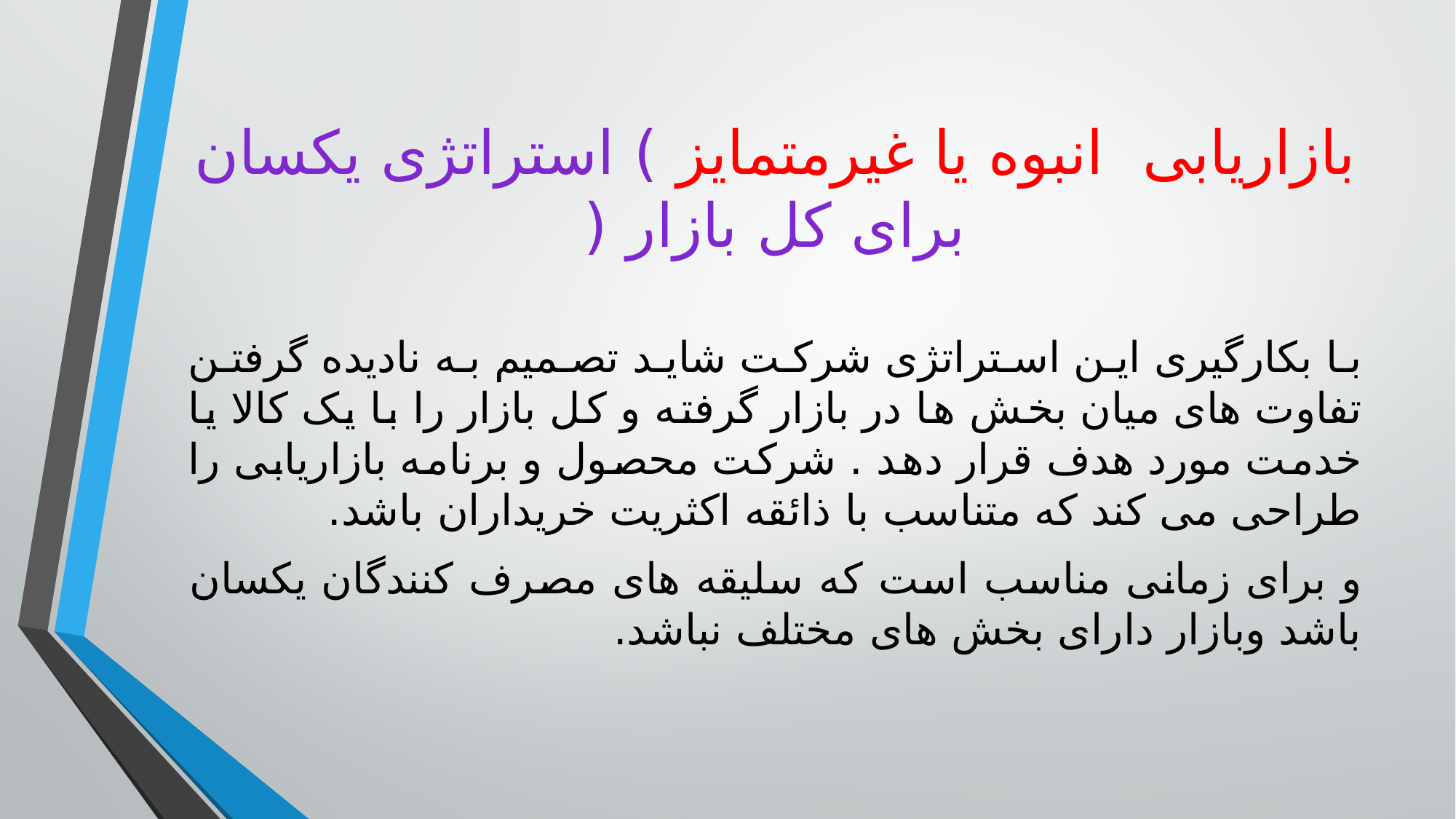

# بازاریابی  انبوه یا غیرمتمایز ) استراتژی یکسان برای کل بازار (
با بکارگیری این استراتژی شرکت شاید تصمیم به نادیده گرفتن تفاوت های میان بخش ها در بازار گرفته و کل بازار را با یک کالا یا خدمت مورد هدف قرار دهد . شرکت محصول و برنامه بازاریابی را طراحی می کند که متناسب با ذائقه اکثریت خریداران باشد.
و برای زمانی مناسب است که سلیقه های مصرف کنندگان یکسان باشد وبازار دارای بخش های مختلف نباشد.